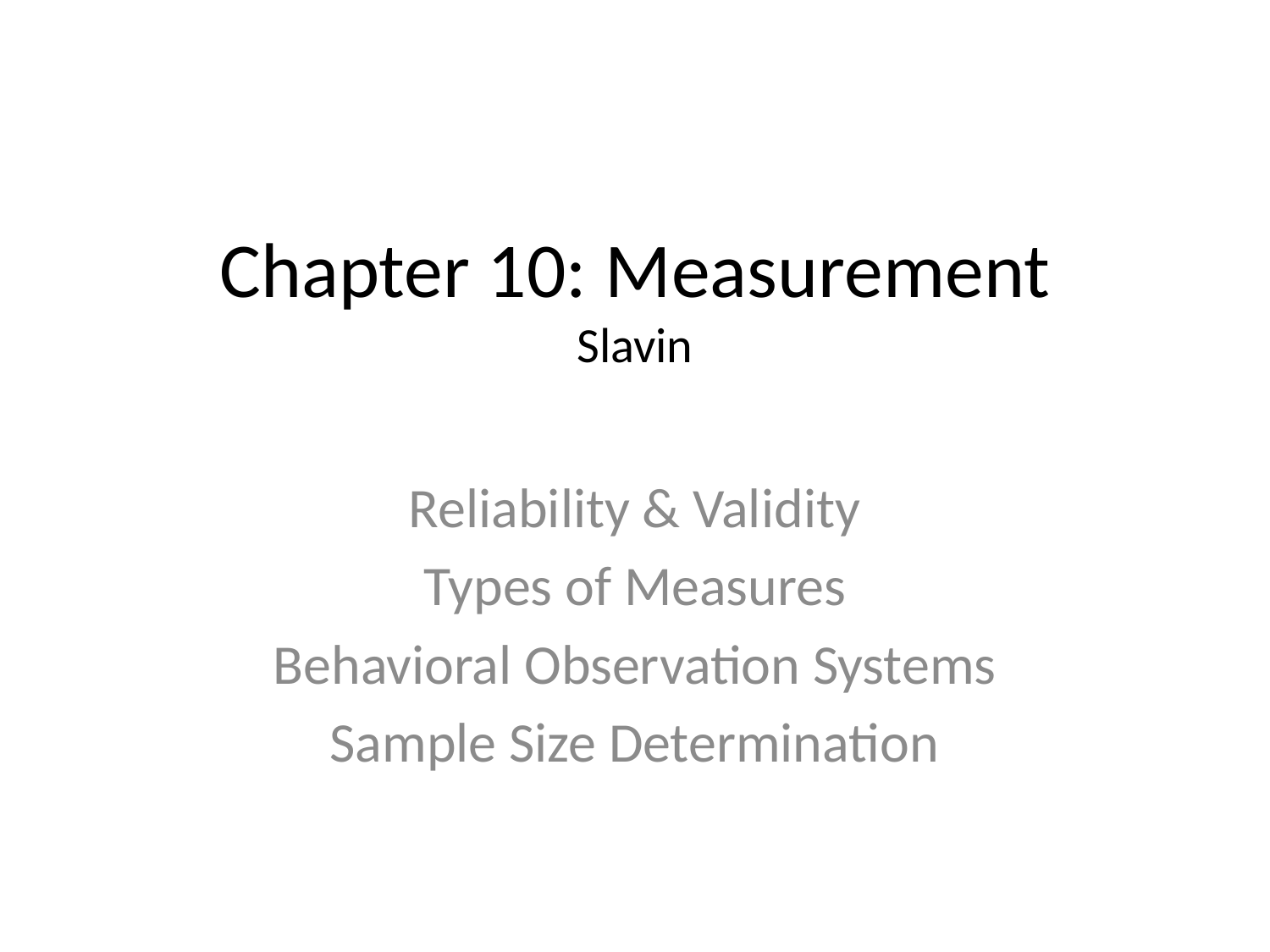

# Chapter 10: Measurement Slavin
Reliability & Validity
Types of Measures
Behavioral Observation Systems
Sample Size Determination